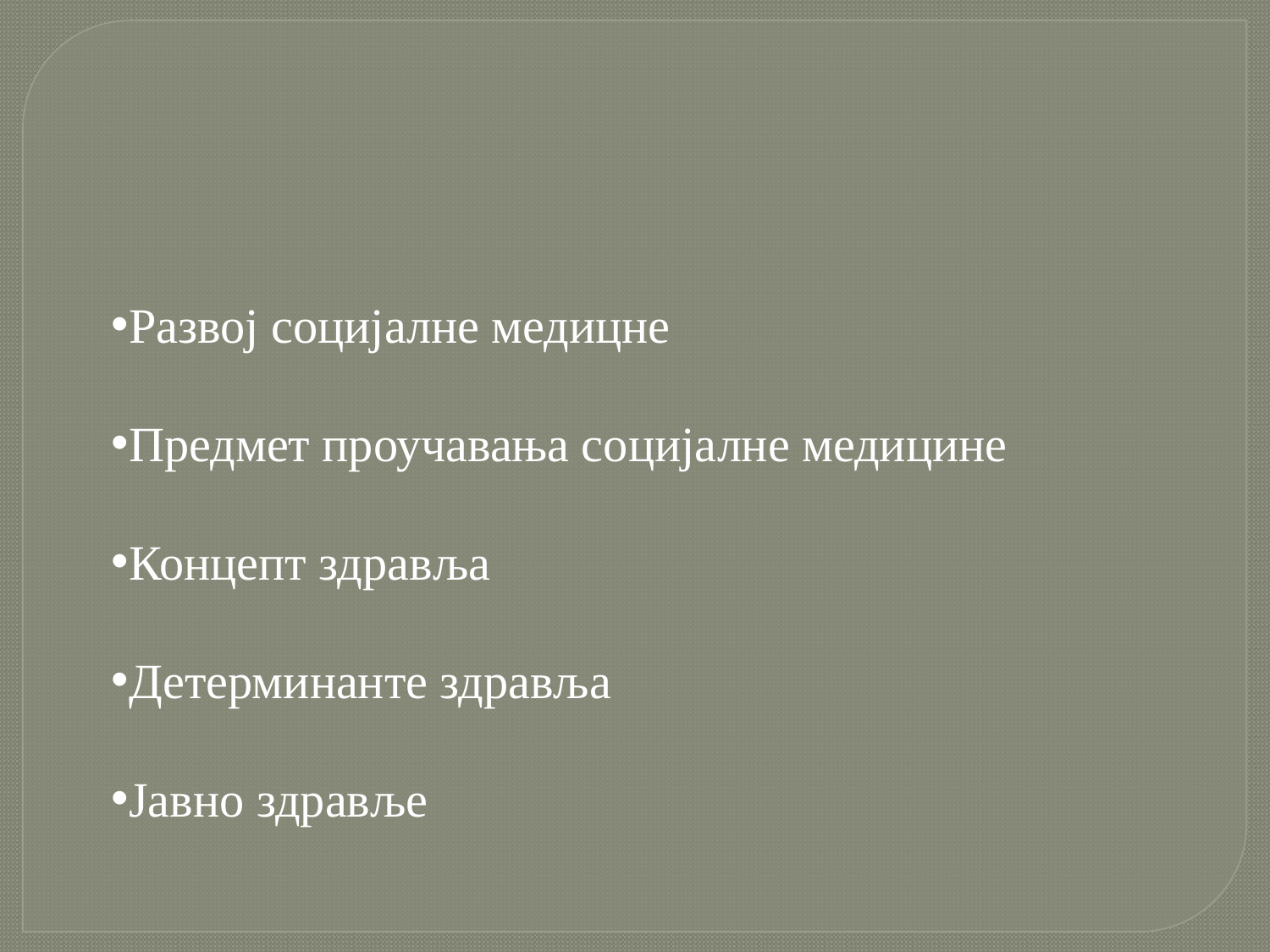

Развој социјалне медицне

Предмет проучавања социјалне медицине

Концепт здравља

Детерминанте здравља

Јaвно здравље